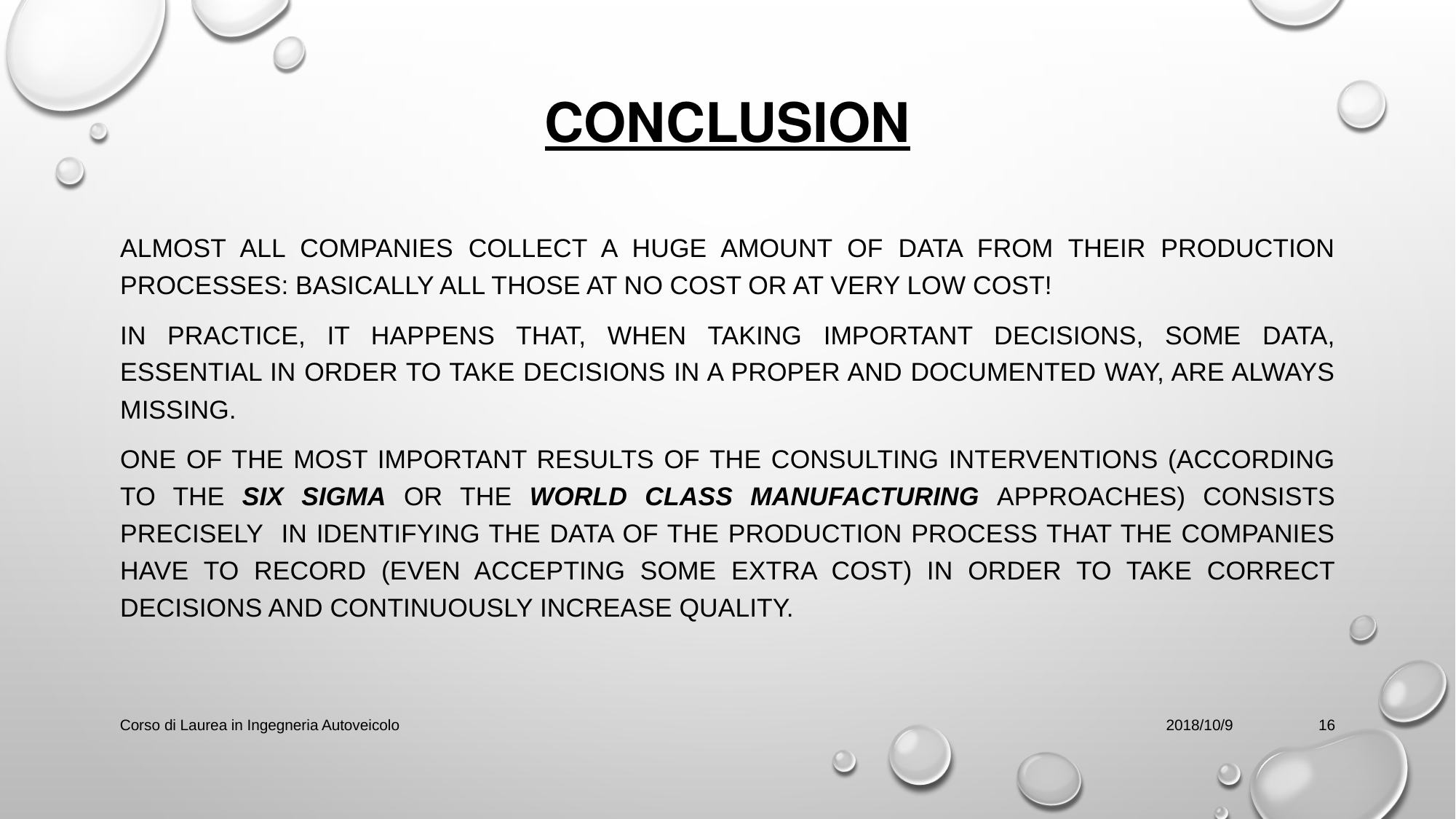

# conclusion
ALMOST ALL COMPANIES COLLECT A HUGE AMOUNT OF DATA FROM THEIR PRODUCTION PROCESSES: BASICALLY ALL THOSE AT NO COST OR AT VERY LOW COST!
IN PRACTICE, IT HAPPENS THAT, WHEN TAKING IMPORTANT DECISIONS, SOME DATA, ESSENTIAL IN ORDER TO TAKE DECISIONS IN A PROPER AND DOCUMENTED WAY, ARE ALWAYS MISSING.
ONE OF THE MOST IMPORTANT RESULTS OF THE CONSULTING INTERVENTIONS (ACCORDING TO THE SIX SIGMA OR THE WORLD CLASS MANUFACTURING APPROACHES) CONSISTS PRECISELY  IN IDENTIFYING THE DATA OF THE PRODUCTION PROCESS THAT THE COMPANIES HAVE TO RECORD (EVEN ACCEPTING SOME EXTRA COST) IN ORDER TO TAKE CORRECT DECISIONS AND CONTINUOUSLY INCREASE QUALITY.
Corso di Laurea in Ingegneria Autoveicolo
2018/10/9
16